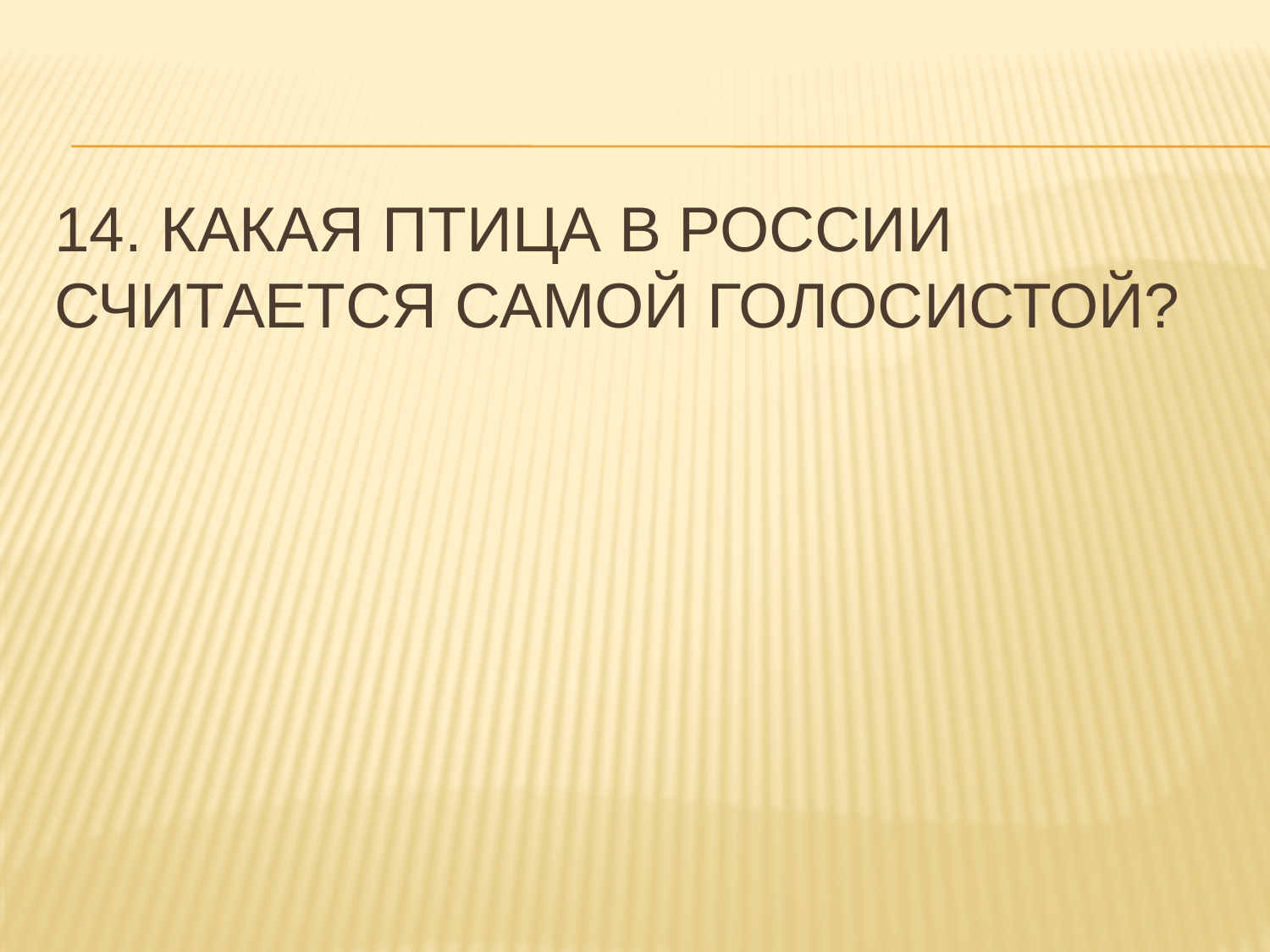

# 14. Какая птица в России считается самой голосистой?